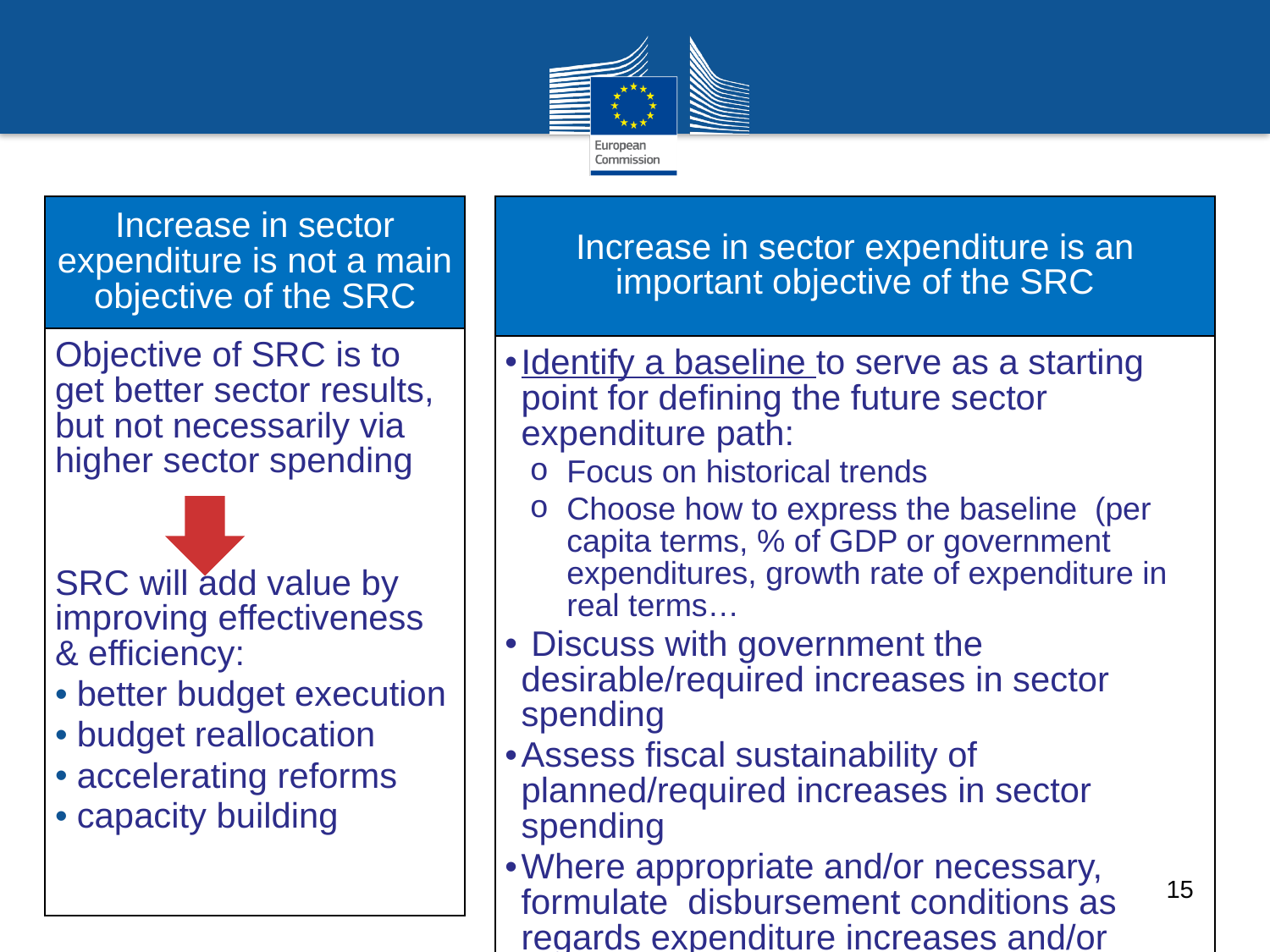

| Increase in sector expenditure is not a main objective of the SRC |
| --- |
| Objective of SRC is to get better sector results, but not necessarily via higher sector spending SRC will add value by improving effectiveness & efficiency: better budget execution budget reallocation accelerating reforms capacity building |
| Increase in sector expenditure is an important objective of the SRC |
| --- |
| Identify a baseline to serve as a starting point for defining the future sector expenditure path: Focus on historical trends Choose how to express the baseline (per capita terms, % of GDP or government expenditures, growth rate of expenditure in real terms… Discuss with government the desirable/required increases in sector spending Assess fiscal sustainability of planned/required increases in sector spending Where appropriate and/or necessary, formulate disbursement conditions as regards expenditure increases and/or predictability of budget execution. |

15